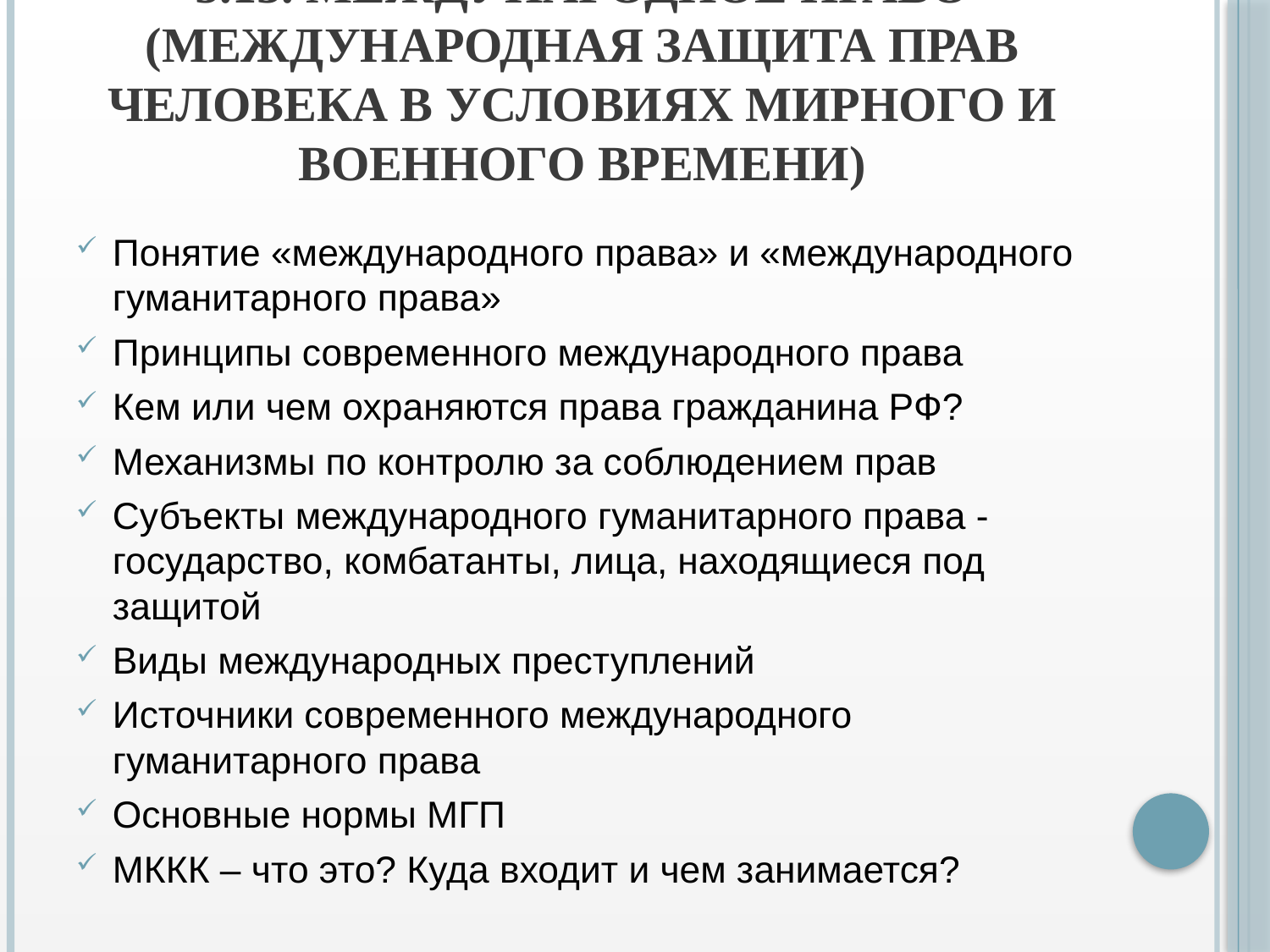

# 5.13. Международное право (международная защита прав человека в условиях мирного и военного времени)
Понятие «международного права» и «международного гуманитарного права»
Принципы современного международного права
Кем или чем охраняются права гражданина РФ?
Механизмы по контролю за соблюдением прав
Субъекты международного гуманитарного права - государство, комбатанты, лица, находящиеся под защитой
Виды международных преступлений
Источники современного международного гуманитарного права
Основные нормы МГП
МККК – что это? Куда входит и чем занимается?